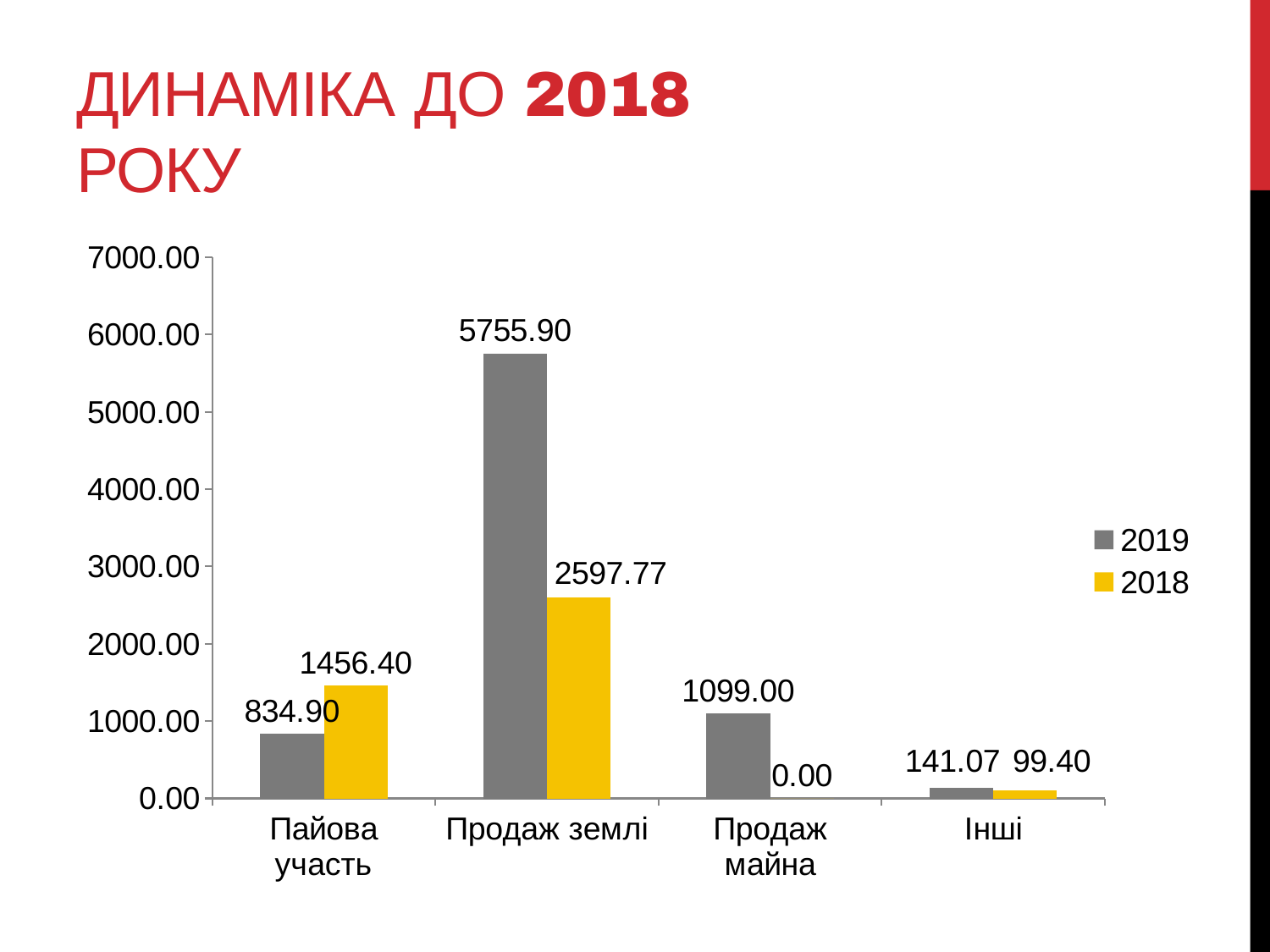

# Динаміка до 2018 року

### Chart

| Category | 2019 | 2018 |
|---|---|---|
| Пайова участь | 834.9 | 1456.4 |
| Продаж землі | 5755.9 | 2597.766 |
| Продаж майна | 1099.0 | 0.0 |
| Інші | 141.07100000000003 | 99.395 |